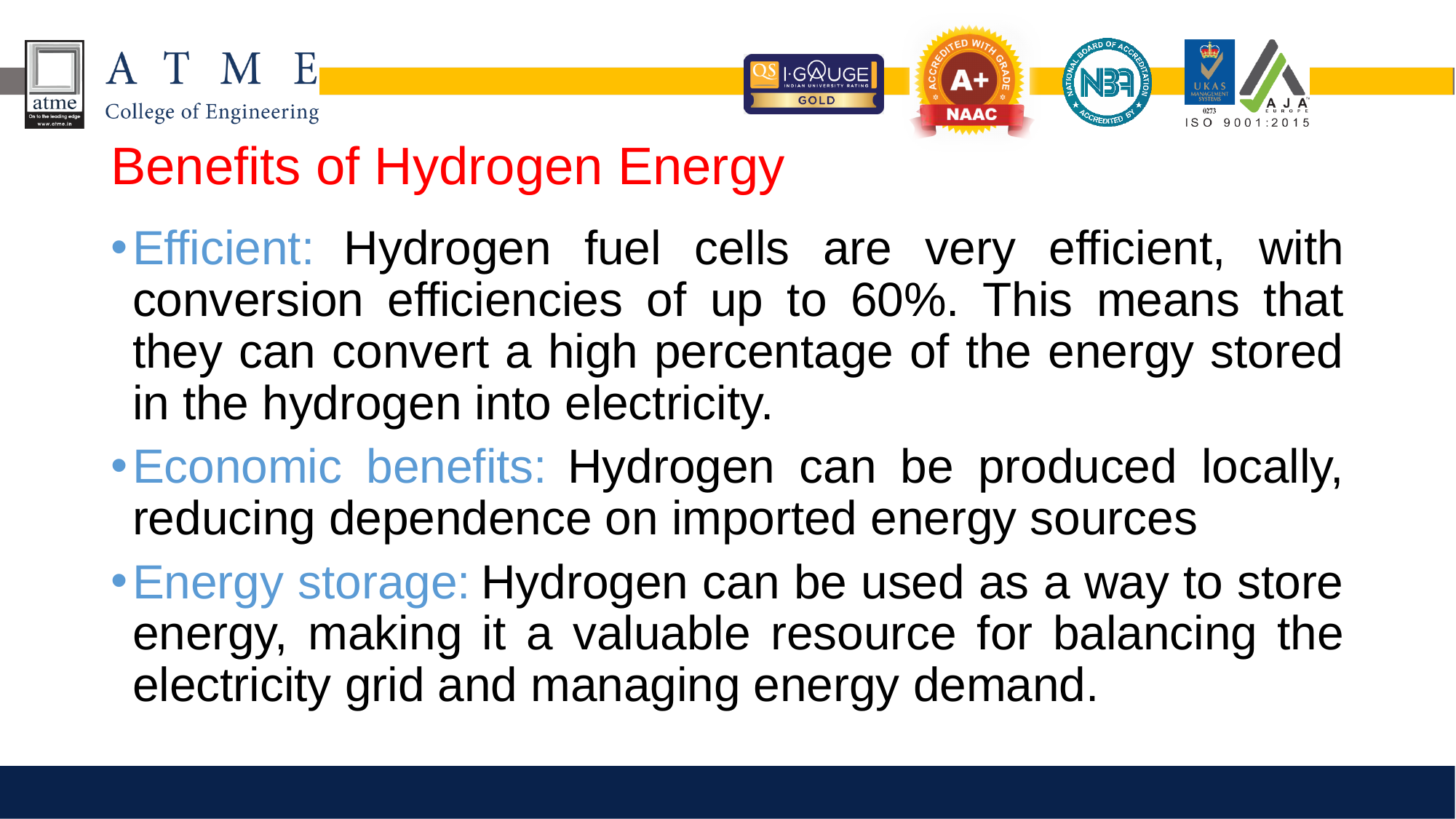

# Benefits of Hydrogen Energy
Efficient: Hydrogen fuel cells are very efficient, with conversion efficiencies of up to 60%. This means that they can convert a high percentage of the energy stored in the hydrogen into electricity.
Economic benefits: Hydrogen can be produced locally, reducing dependence on imported energy sources
Energy storage: Hydrogen can be used as a way to store energy, making it a valuable resource for balancing the electricity grid and managing energy demand.